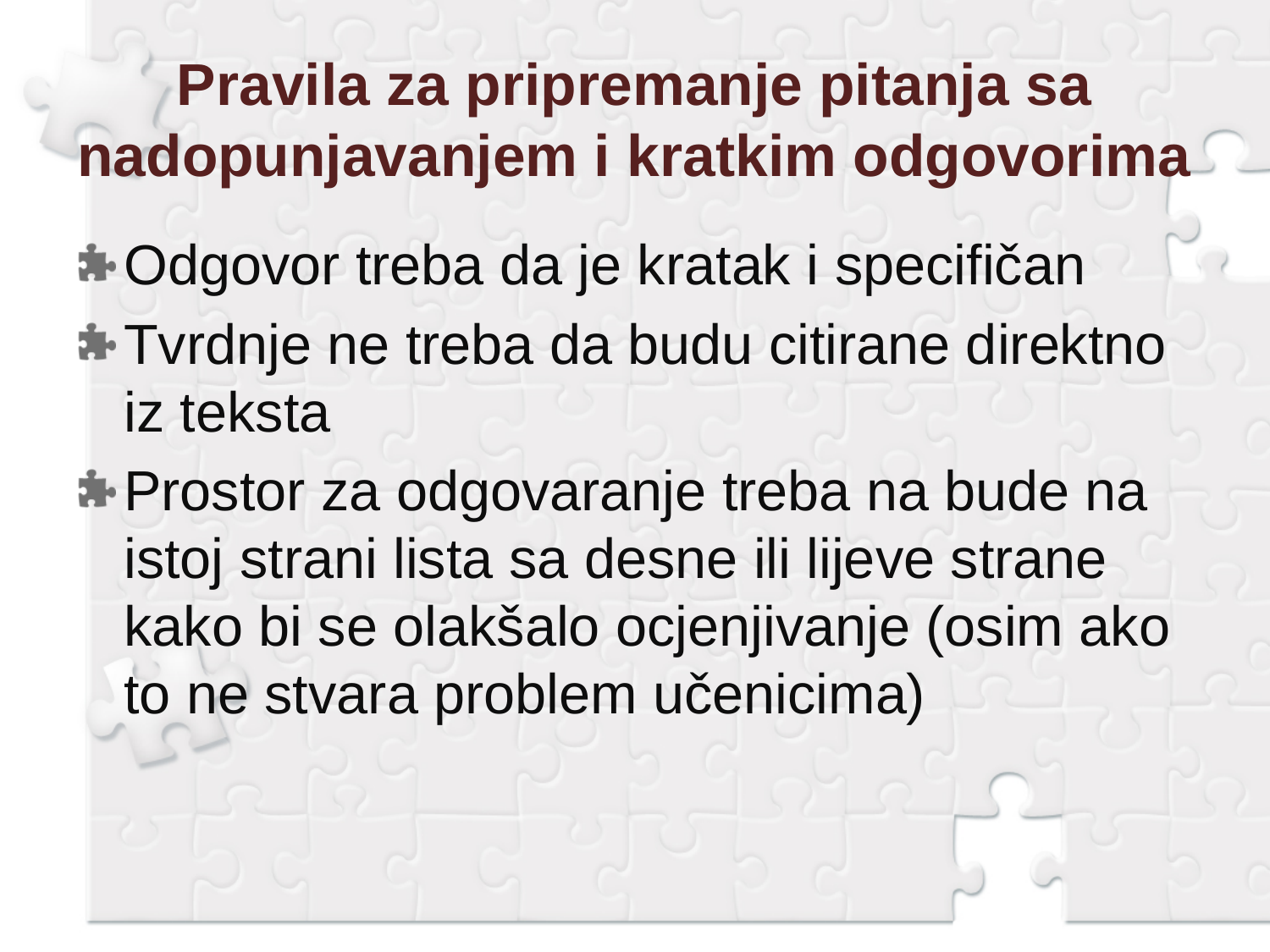

# Pravila za pripremanje pitanja sa nadopunjavanjem i kratkim odgovorima
Odgovor treba da je kratak i specifičan
Tvrdnje ne treba da budu citirane direktno iz teksta
Prostor za odgovaranje treba na bude na istoj strani lista sa desne ili lijeve strane kako bi se olakšalo ocjenjivanje (osim ako to ne stvara problem učenicima)